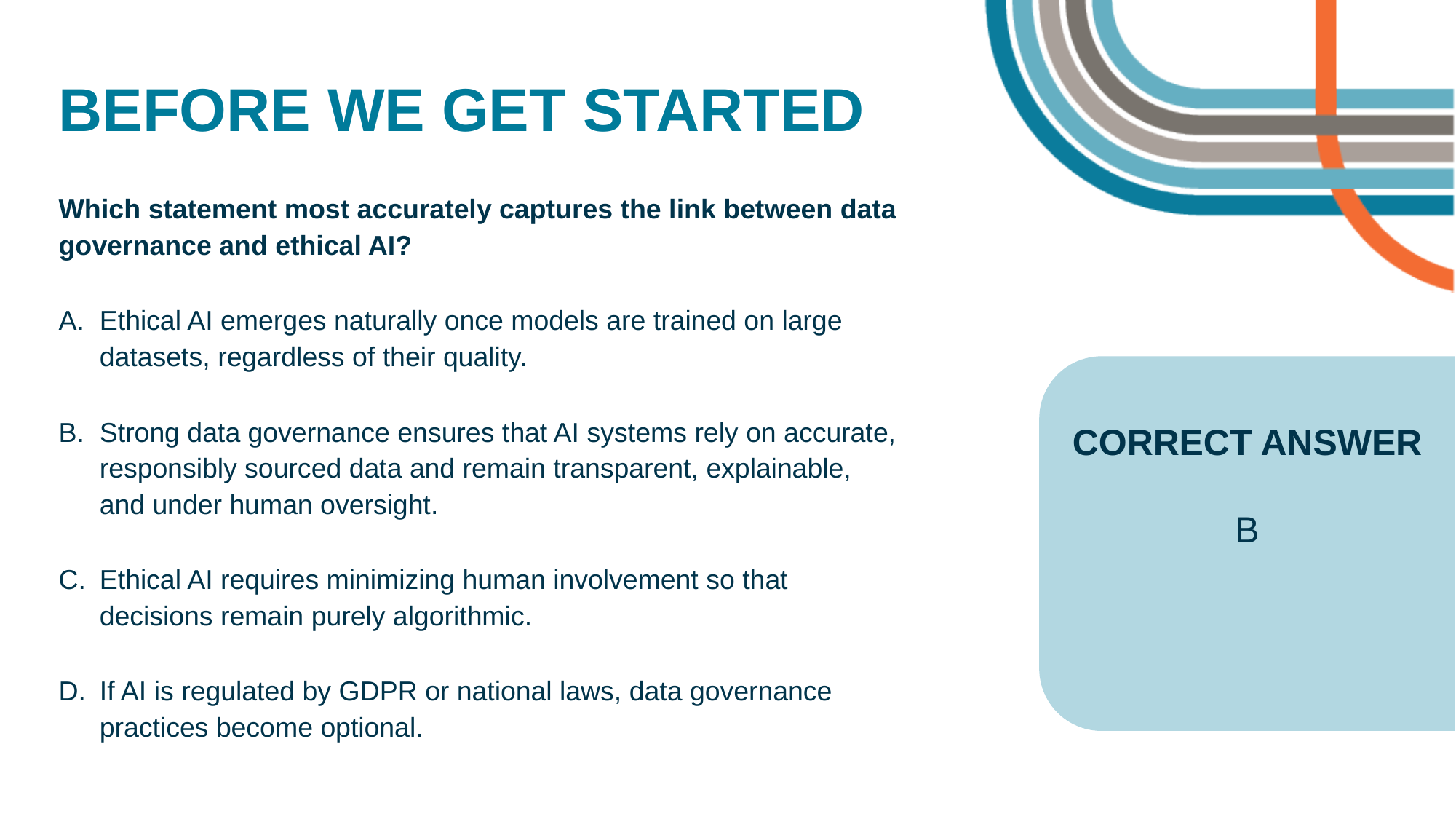

BEFORE WE GET STARTED

Which statement most accurately captures the link between data governance and ethical AI?
Ethical AI emerges naturally once models are trained on large datasets, regardless of their quality.
Strong data governance ensures that AI systems rely on accurate, responsibly sourced data and remain transparent, explainable, and under human oversight.
Ethical AI requires minimizing human involvement so that decisions remain purely algorithmic.
If AI is regulated by GDPR or national laws, data governance practices become optional.

CORRECT ANSWER

B